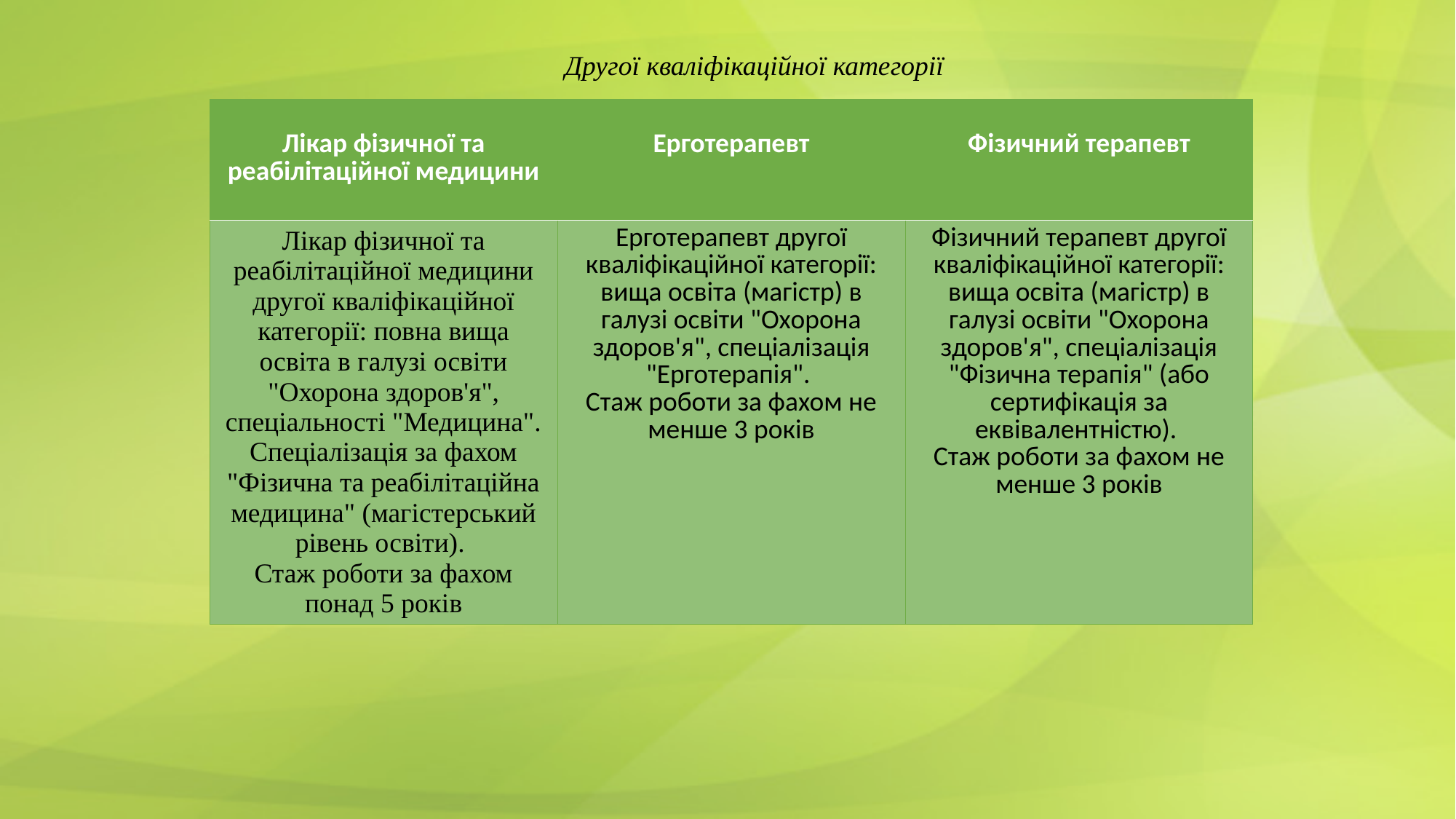

Другої кваліфікаційної категорії
| Лікар фізичної та реабілітаційної медицини | Ерготерапевт | Фізичний терапевт |
| --- | --- | --- |
| Лікар фізичної та реабілітаційної медицини другої кваліфікаційної категорії: повна вища освіта в галузі освіти "Охорона здоров'я", спеціальності "Медицина". Спеціалізація за фахом "Фізична та реабілітаційна медицина" (магістерський рівень освіти). Стаж роботи за фахом понад 5 років | Ерготерапевт другої кваліфікаційної категорії: вища освіта (магістр) в галузі освіти "Охорона здоров'я", спеціалізація "Ерготерапія". Стаж роботи за фахом не менше 3 років | Фізичний терапевт другої кваліфікаційної категорії: вища освіта (магістр) в галузі освіти "Охорона здоров'я", спеціалізація "Фізична терапія" (або сертифікація за еквівалентністю). Стаж роботи за фахом не менше 3 років |